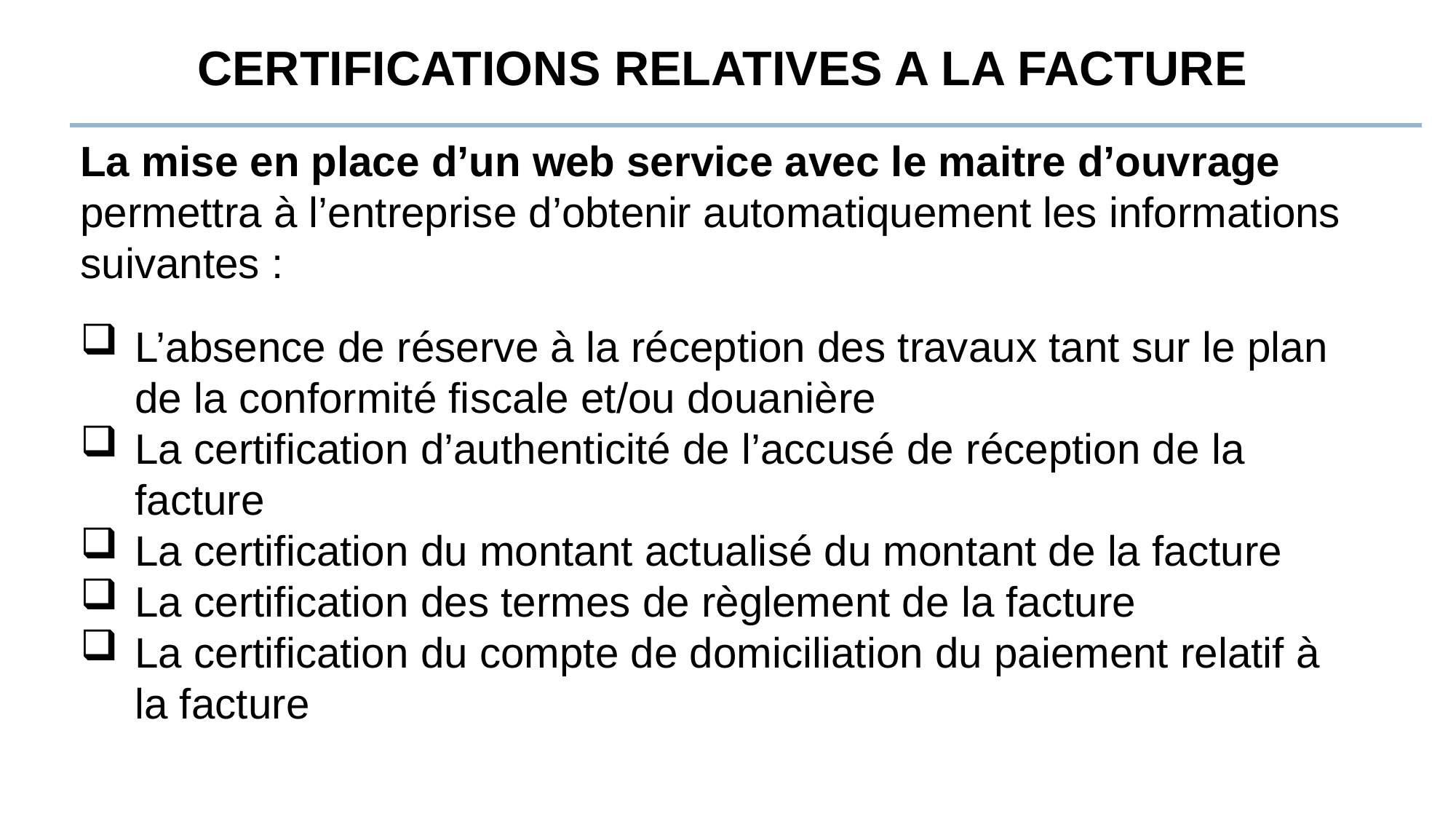

CERTIFICATIONS RELATIVES A LA FACTURE
La mise en place d’un web service avec le maitre d’ouvrage permettra à l’entreprise d’obtenir automatiquement les informations suivantes :

L’absence de réserve à la réception des travaux tant sur le plan de la conformité fiscale et/ou douanière
La certification d’authenticité de l’accusé de réception de la facture
La certification du montant actualisé du montant de la facture
La certification des termes de règlement de la facture
La certification du compte de domiciliation du paiement relatif à la facture